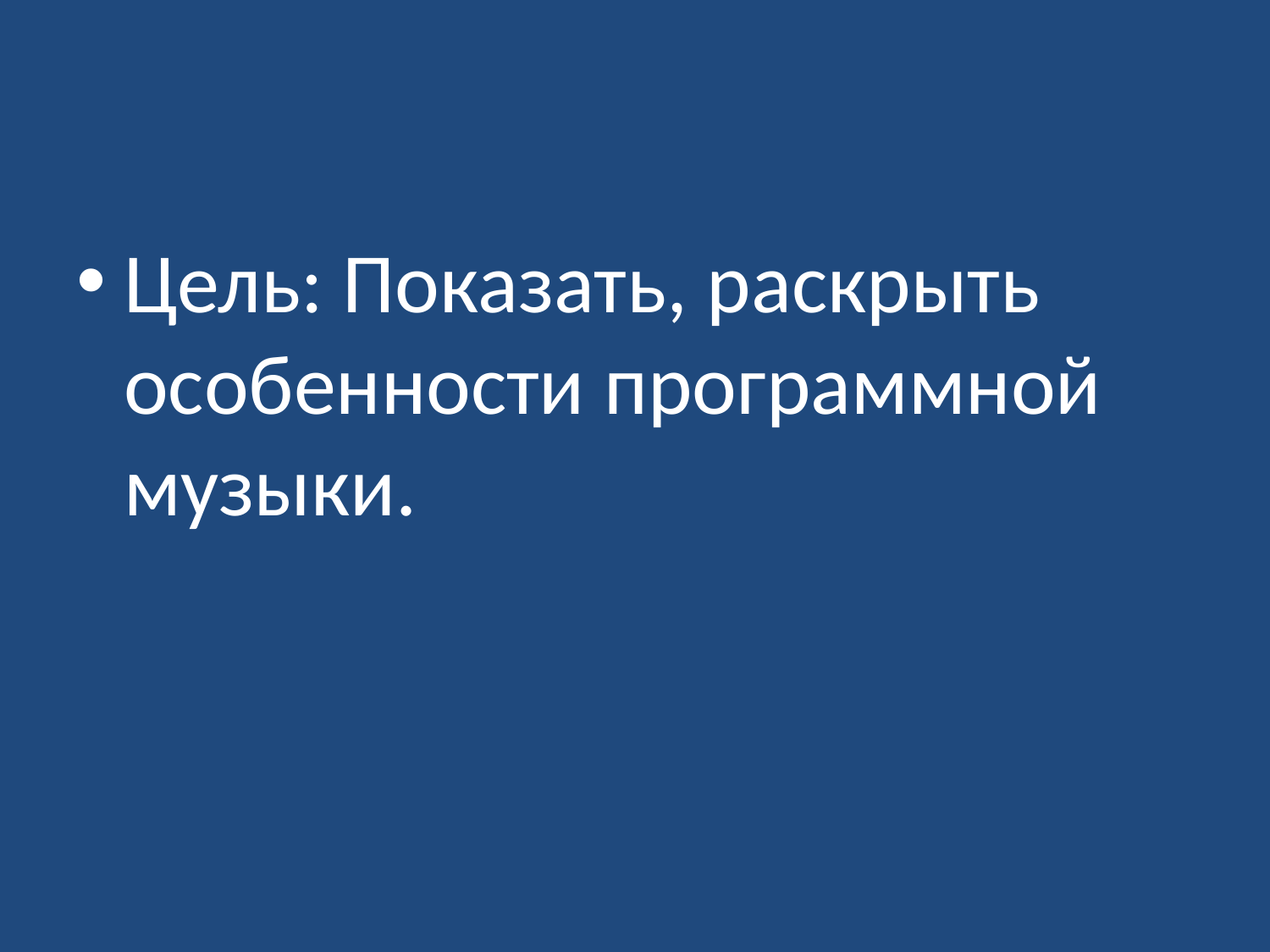

#
Цель: Показать, раскрыть особенности программной музыки.